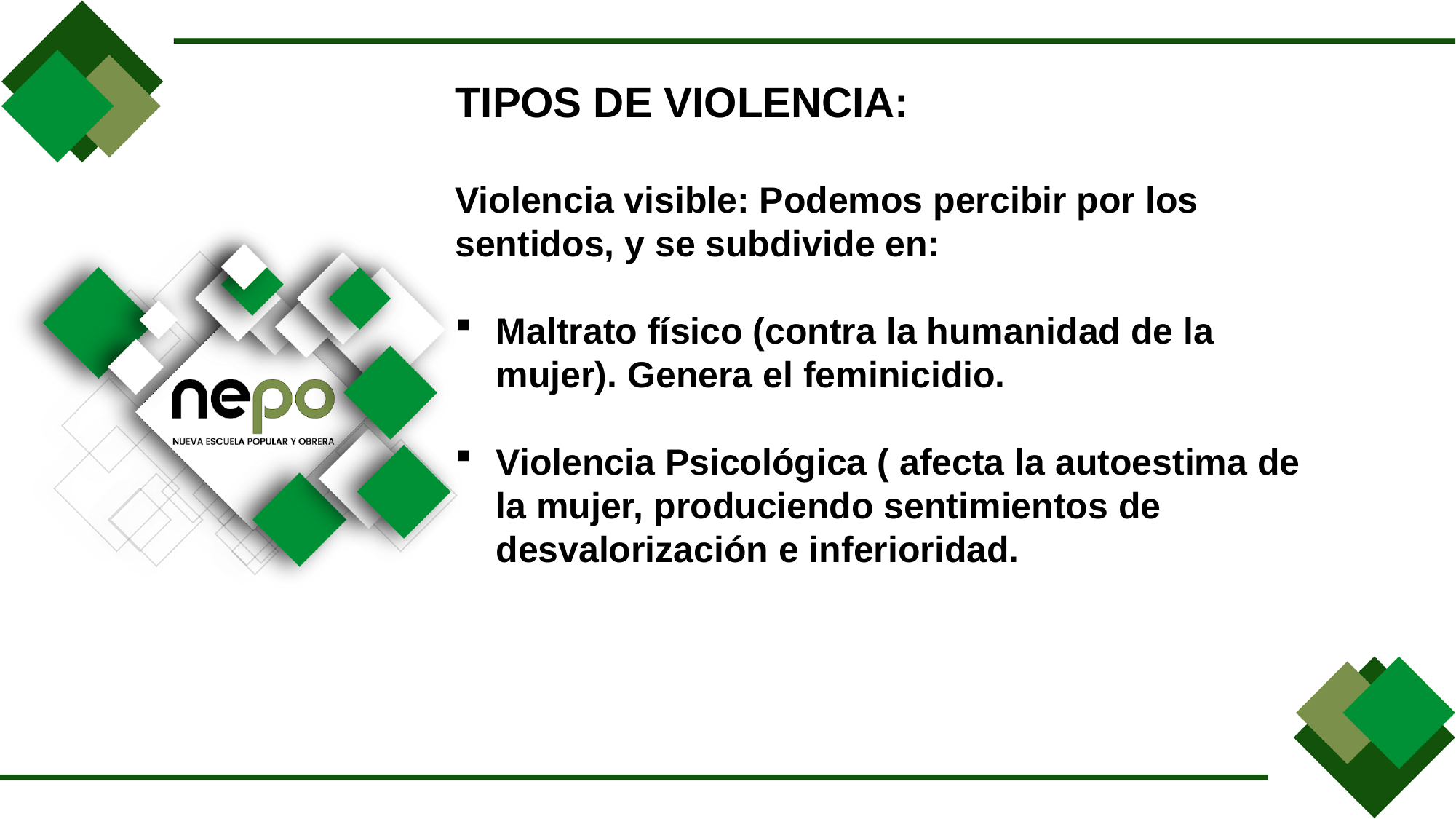

TIPOS DE VIOLENCIA:

Violencia visible: Podemos percibir por los sentidos, y se subdivide en:

Maltrato físico (contra la humanidad de la mujer). Genera el feminicidio.

Violencia Psicológica ( afecta la autoestima de la mujer, produciendo sentimientos de desvalorización e inferioridad.